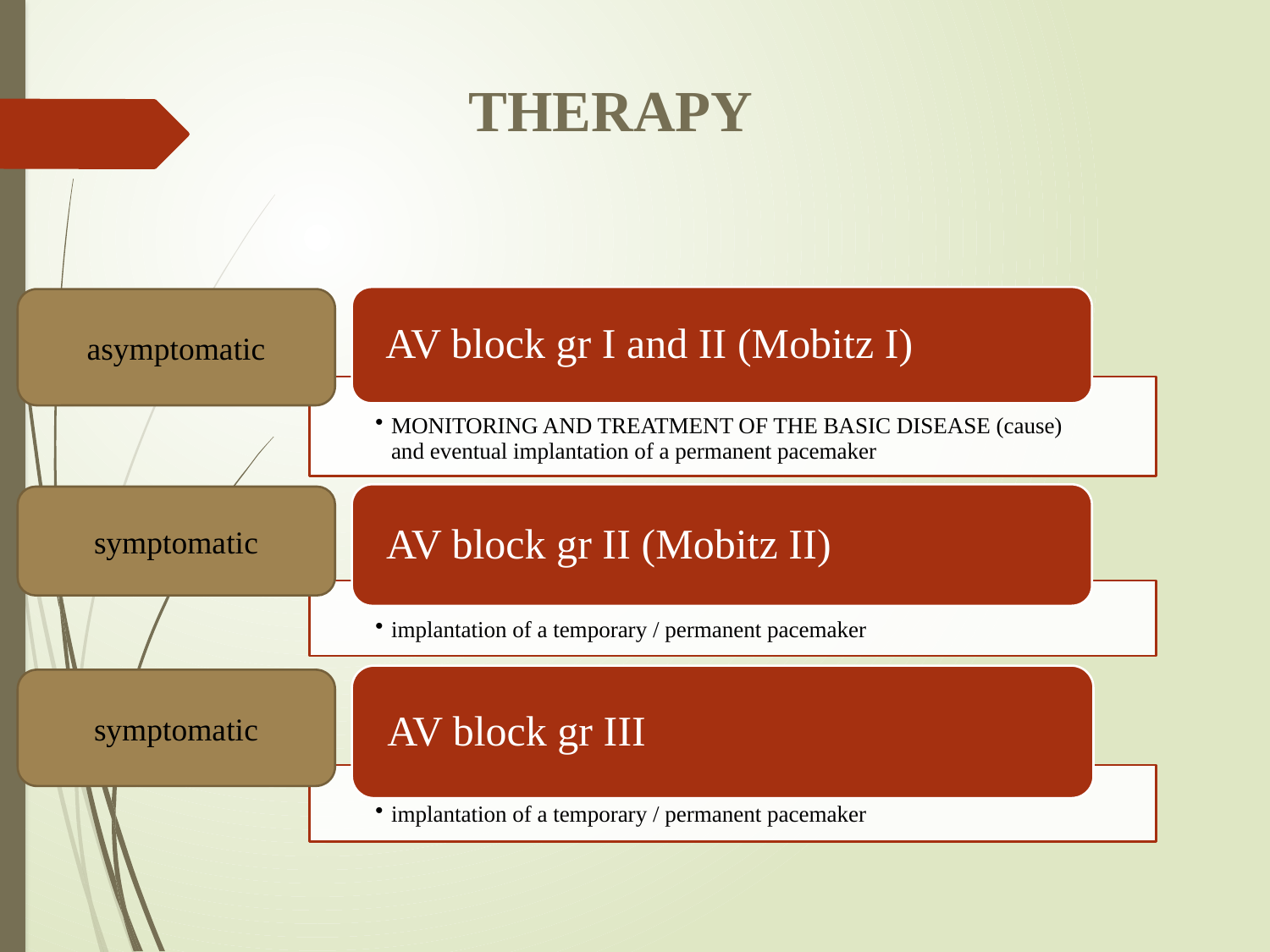

THERAPY
MONITORING AND TREATMENT OF THE BASIC DISEASE (cause) and eventual implantation of a permanent pacemaker
AV block gr I and II (Mobitz I)
implantation of a temporary / permanent pacemaker
AV block gr II (Mobitz II)
implantation of a temporary / permanent pacemaker
AV block gr III
asymptomatic
symptomatic
symptomatic